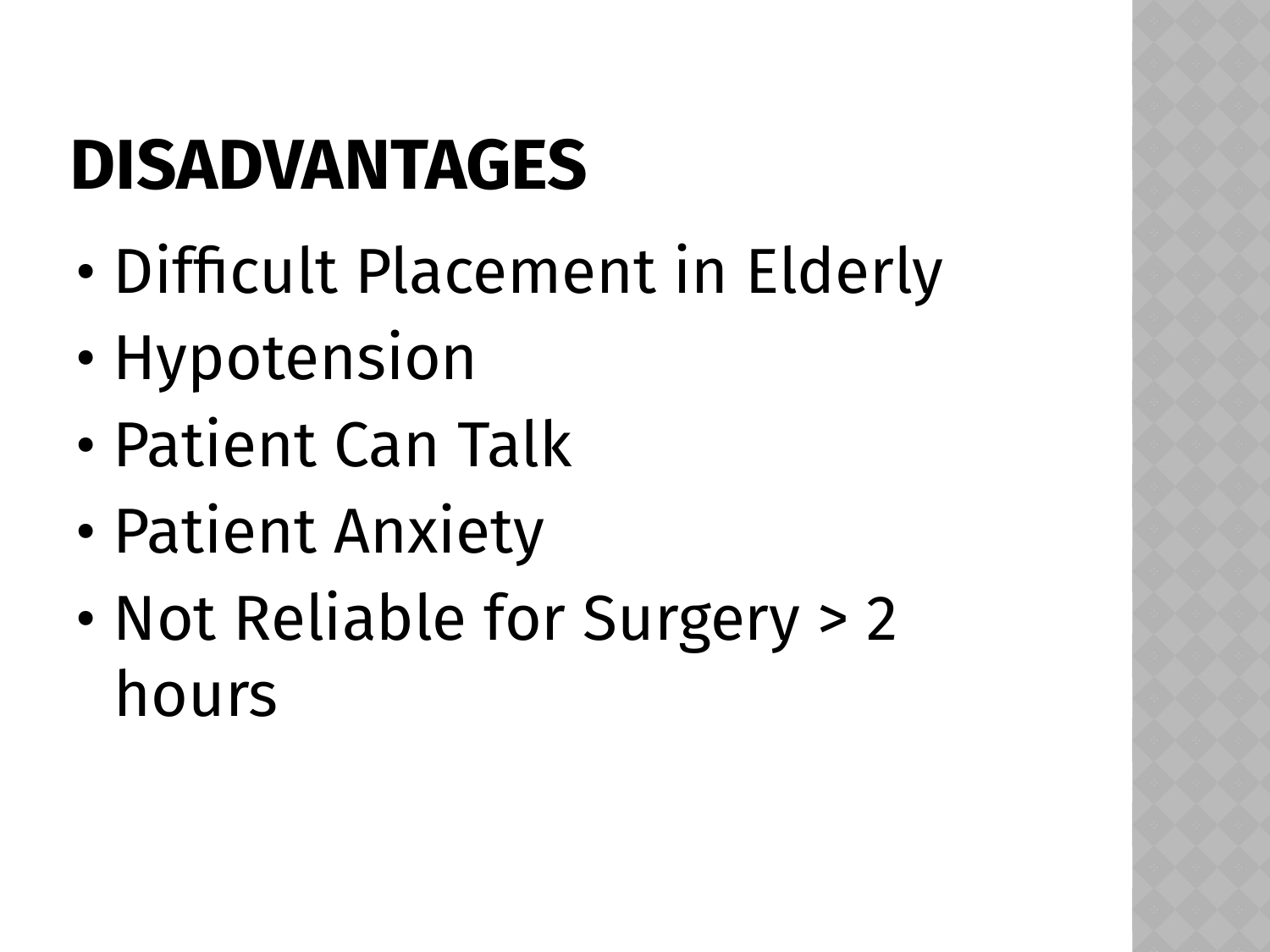

# Disadvantages
• Difficult Placement in Elderly
• Hypotension
• Patient Can Talk
• Patient Anxiety
• Not Reliable for Surgery > 2 hours